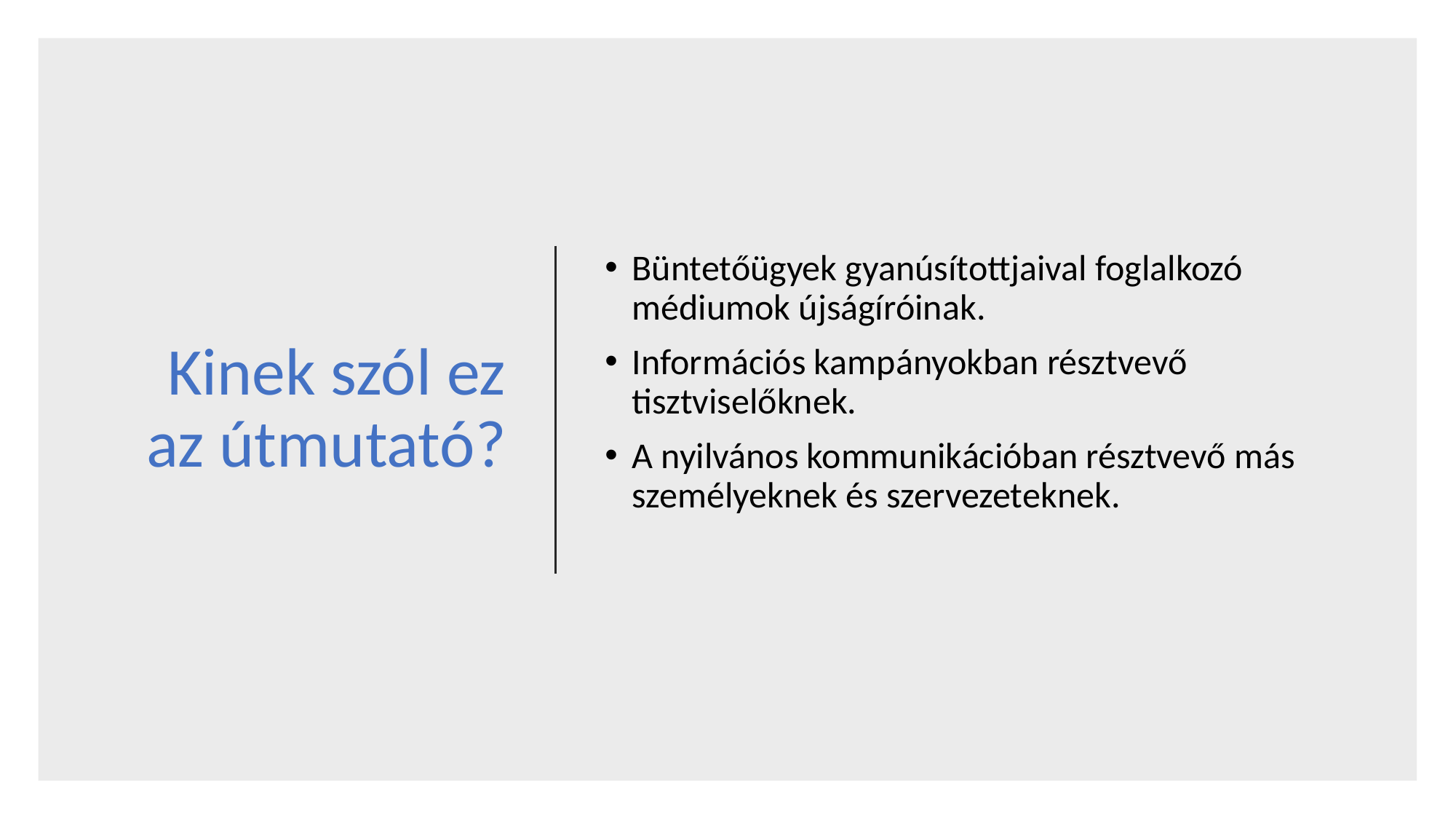

# Kinek szól ez az útmutató?
Büntetőügyek gyanúsítottjaival foglalkozó médiumok újságíróinak.
Információs kampányokban résztvevő tisztviselőknek.
A nyilvános kommunikációban résztvevő más személyeknek és szervezeteknek.